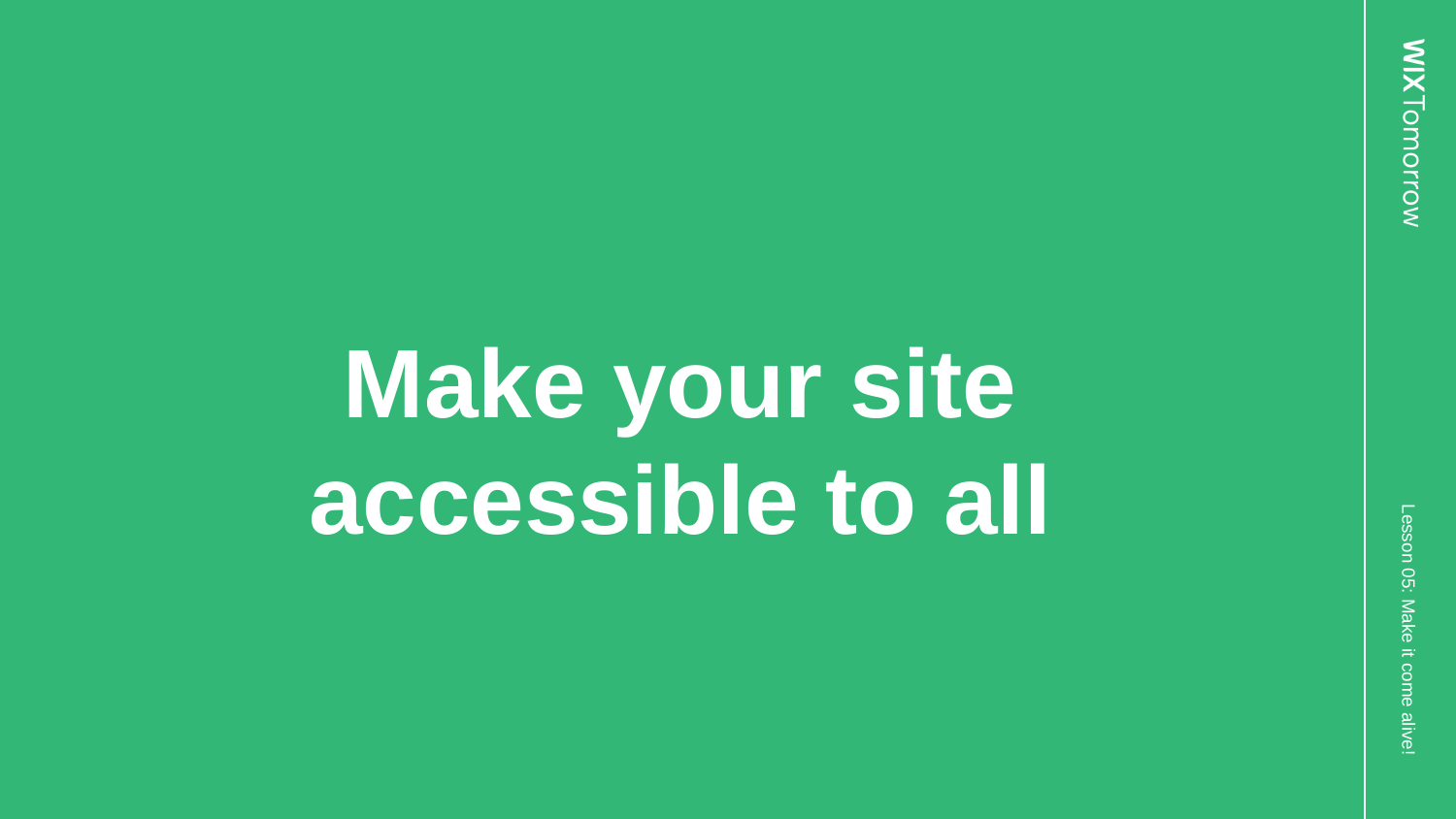

# Make your site accessible to all